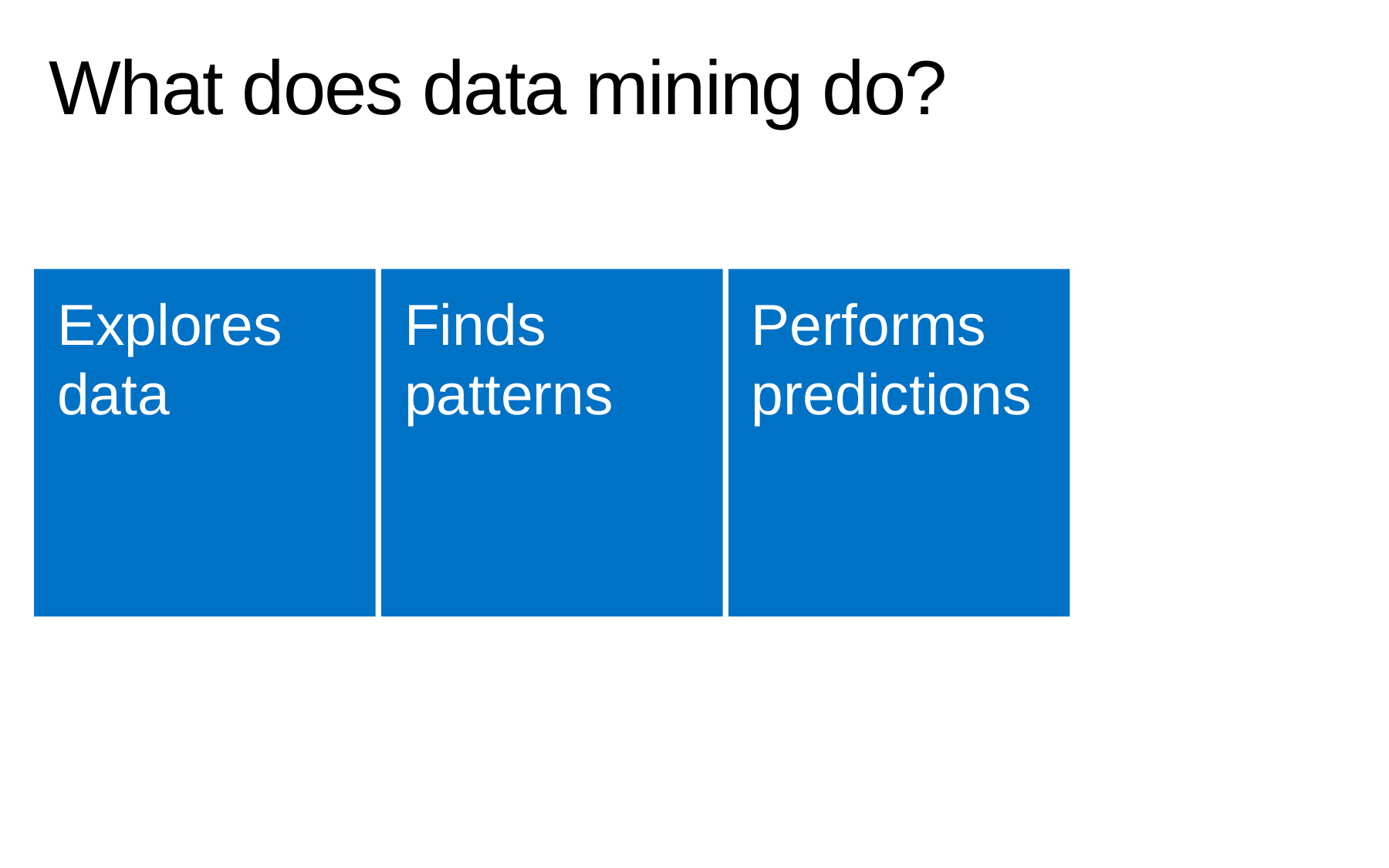

# What does data mining do?
Explores
data
Finds patterns
Performs predictions